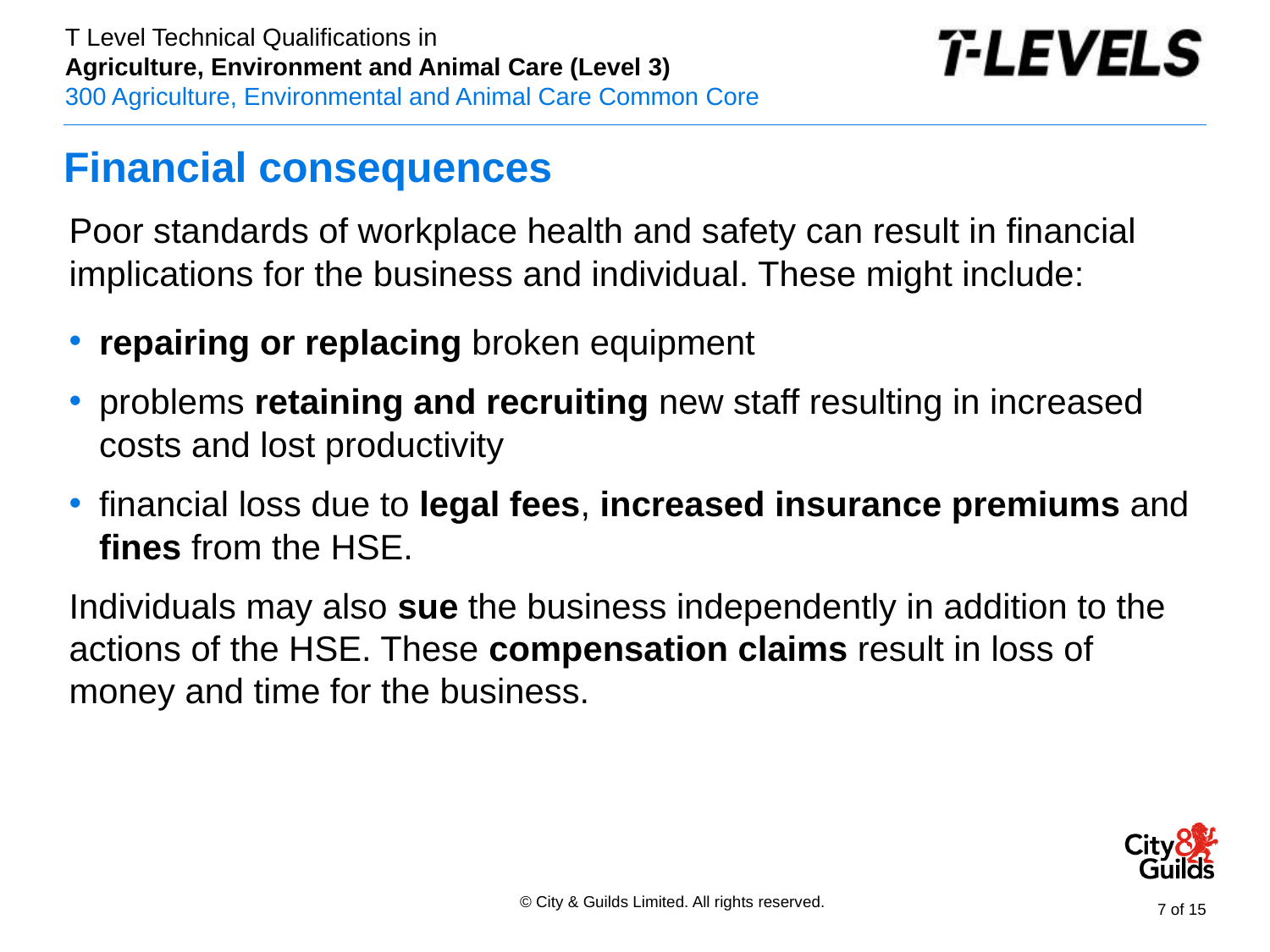

# Financial consequences
Poor standards of workplace health and safety can result in financial implications for the business and individual. These might include:
repairing or replacing broken equipment
problems retaining and recruiting new staff resulting in increased costs and lost productivity
financial loss due to legal fees, increased insurance premiums and fines from the HSE.
Individuals may also sue the business independently in addition to the actions of the HSE. These compensation claims result in loss of money and time for the business.